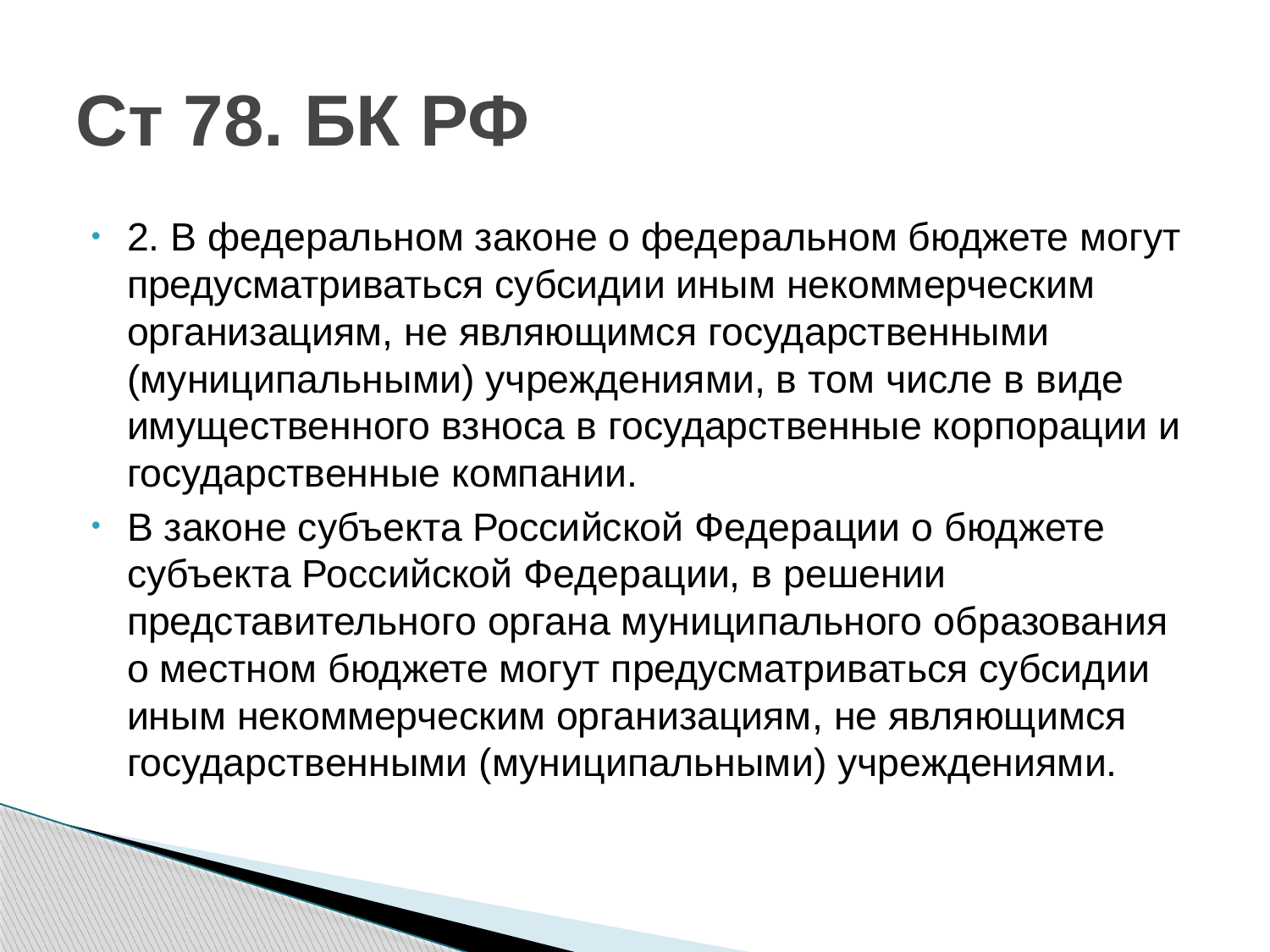

# Ст 78. БК РФ
2. В федеральном законе о федеральном бюджете могут предусматриваться субсидии иным некоммерческим организациям, не являющимся государственными (муниципальными) учреждениями, в том числе в виде имущественного взноса в государственные корпорации и государственные компании.
В законе субъекта Российской Федерации о бюджете субъекта Российской Федерации, в решении представительного органа муниципального образования о местном бюджете могут предусматриваться субсидии иным некоммерческим организациям, не являющимся государственными (муниципальными) учреждениями.